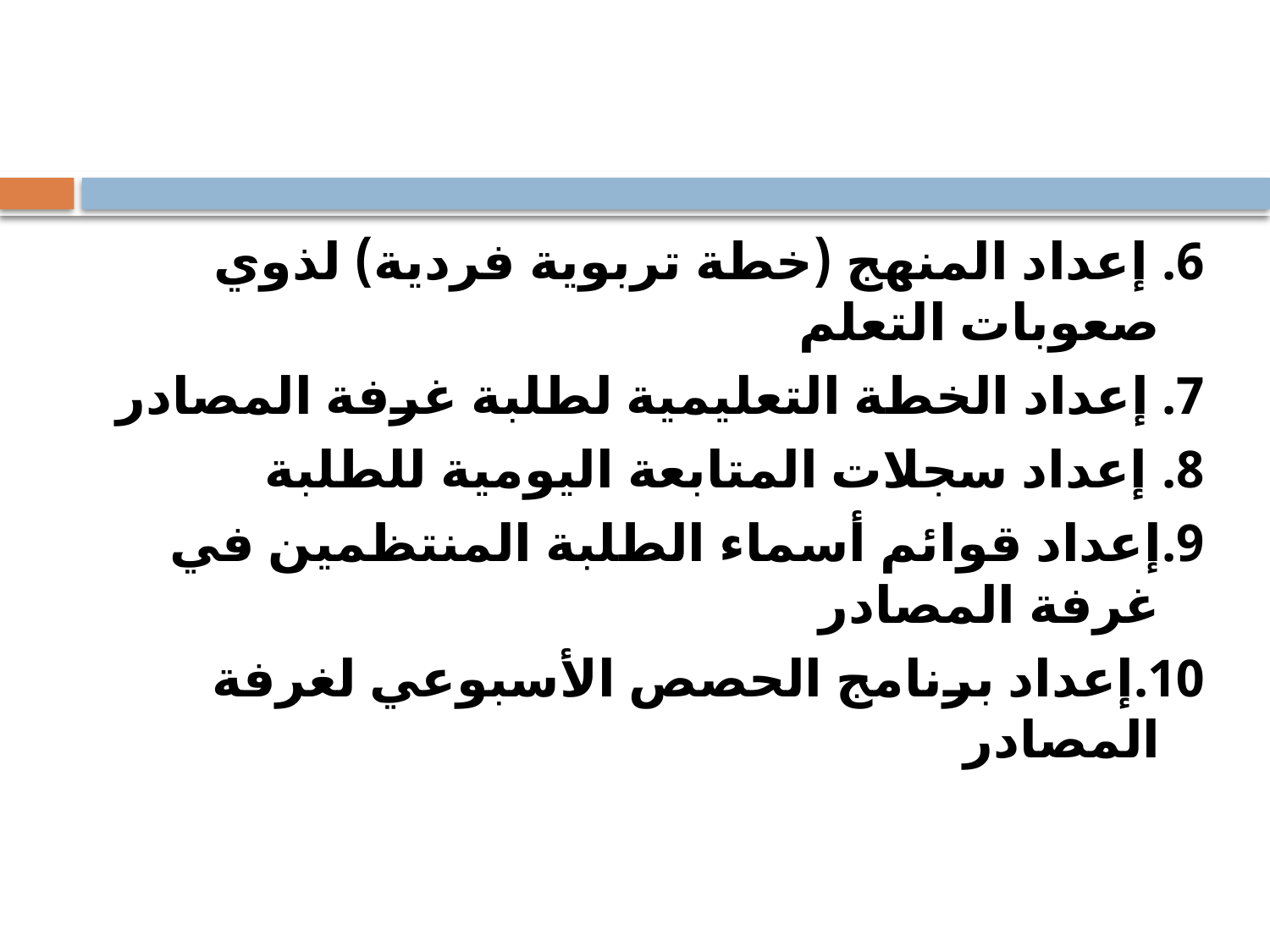

#
6. إعداد المنهج (خطة تربوية فردية) لذوي صعوبات التعلم
7. إعداد الخطة التعليمية لطلبة غرفة المصادر
8. إعداد سجلات المتابعة اليومية للطلبة
9.إعداد قوائم أسماء الطلبة المنتظمين في غرفة المصادر
10.إعداد برنامج الحصص الأسبوعي لغرفة المصادر